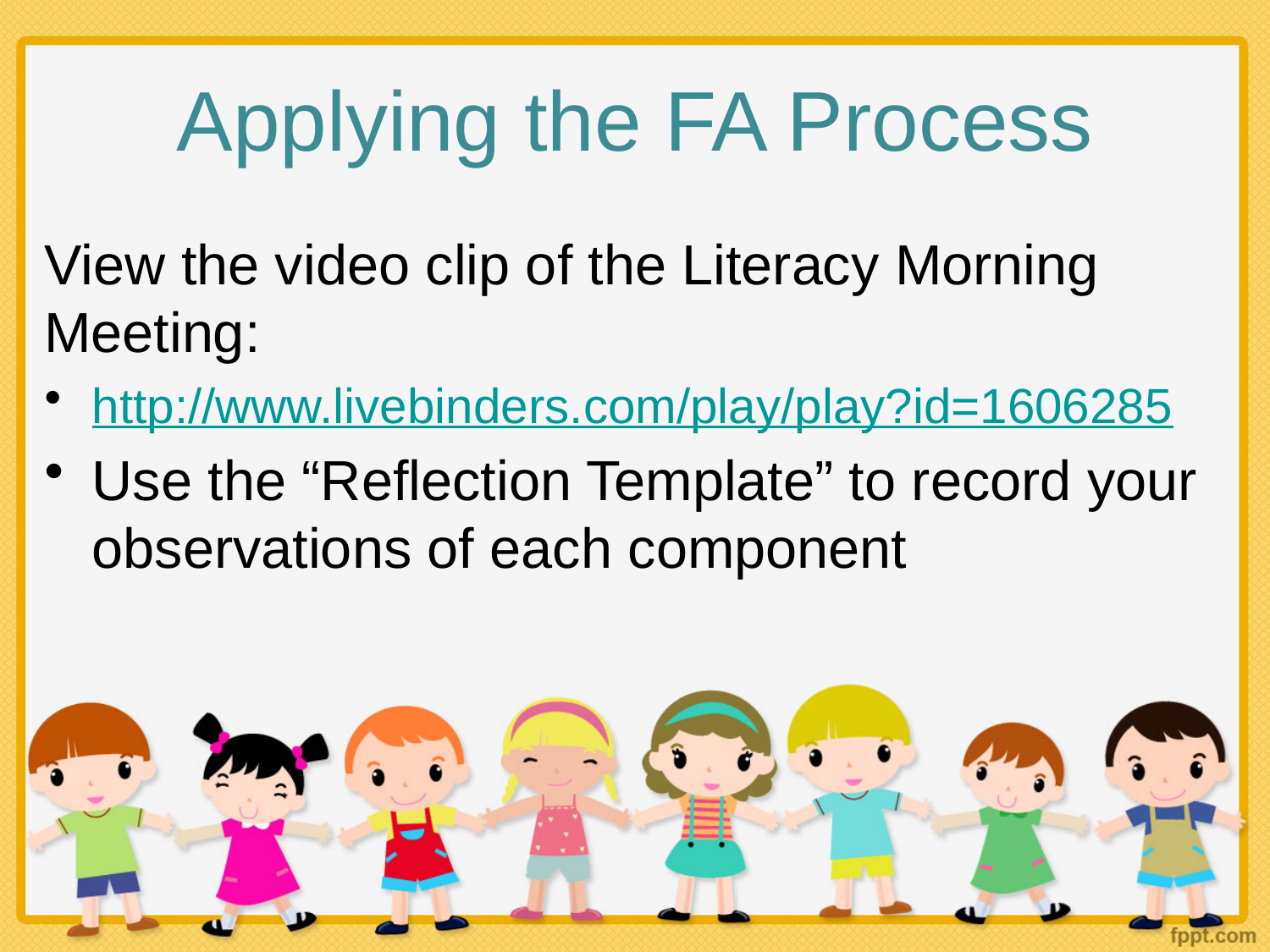

# Applying the FA Process
View the video clip of the Literacy Morning Meeting:
http://www.livebinders.com/play/play?id=1606285
Use the “Reflection Template” to record your observations of each component